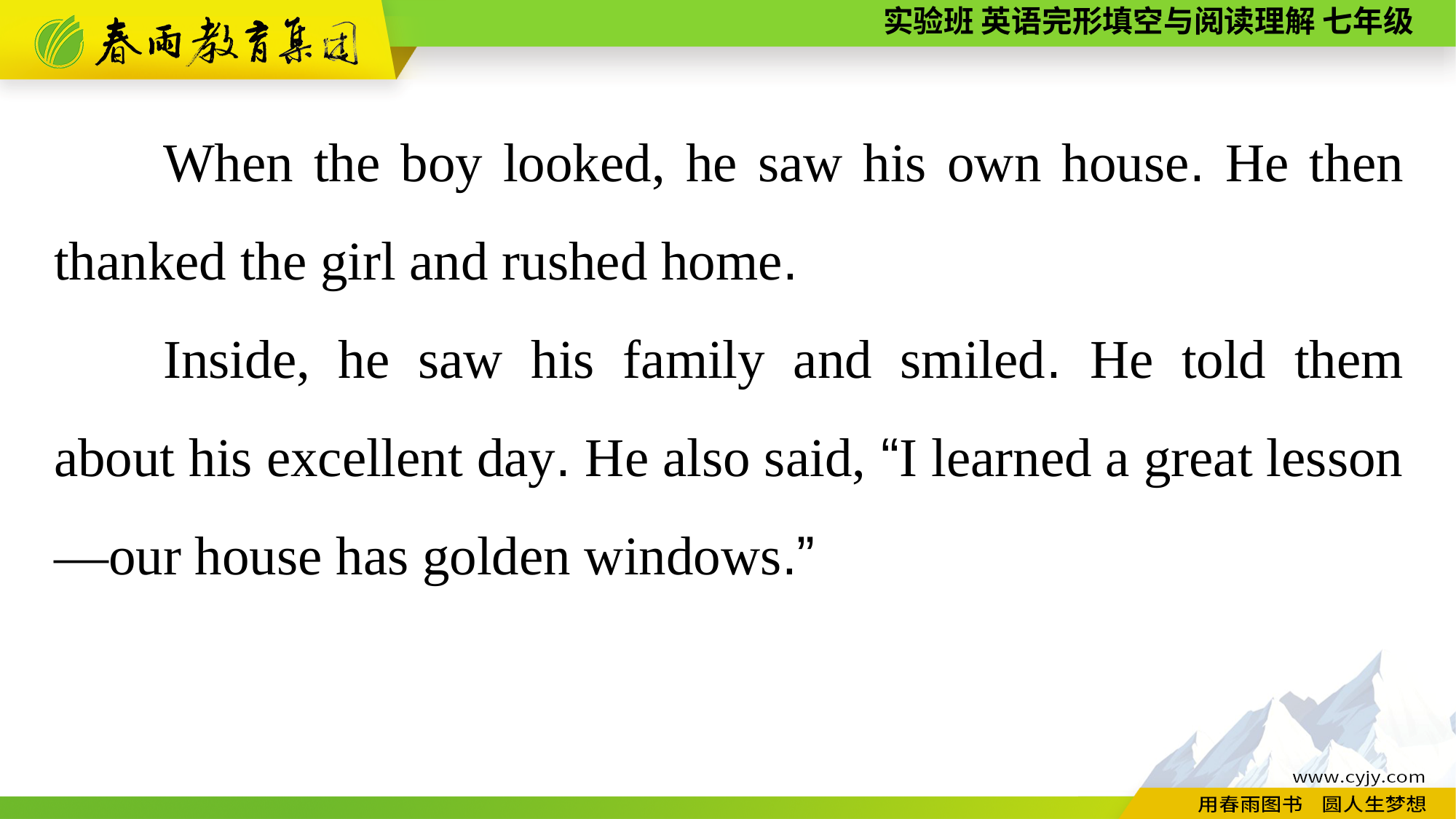

When the boy looked, he saw his own house. He then thanked the girl and rushed home.
Inside, he saw his family and smiled. He told them about his excellent day. He also said, “I learned a great lesson—our house has golden windows.”